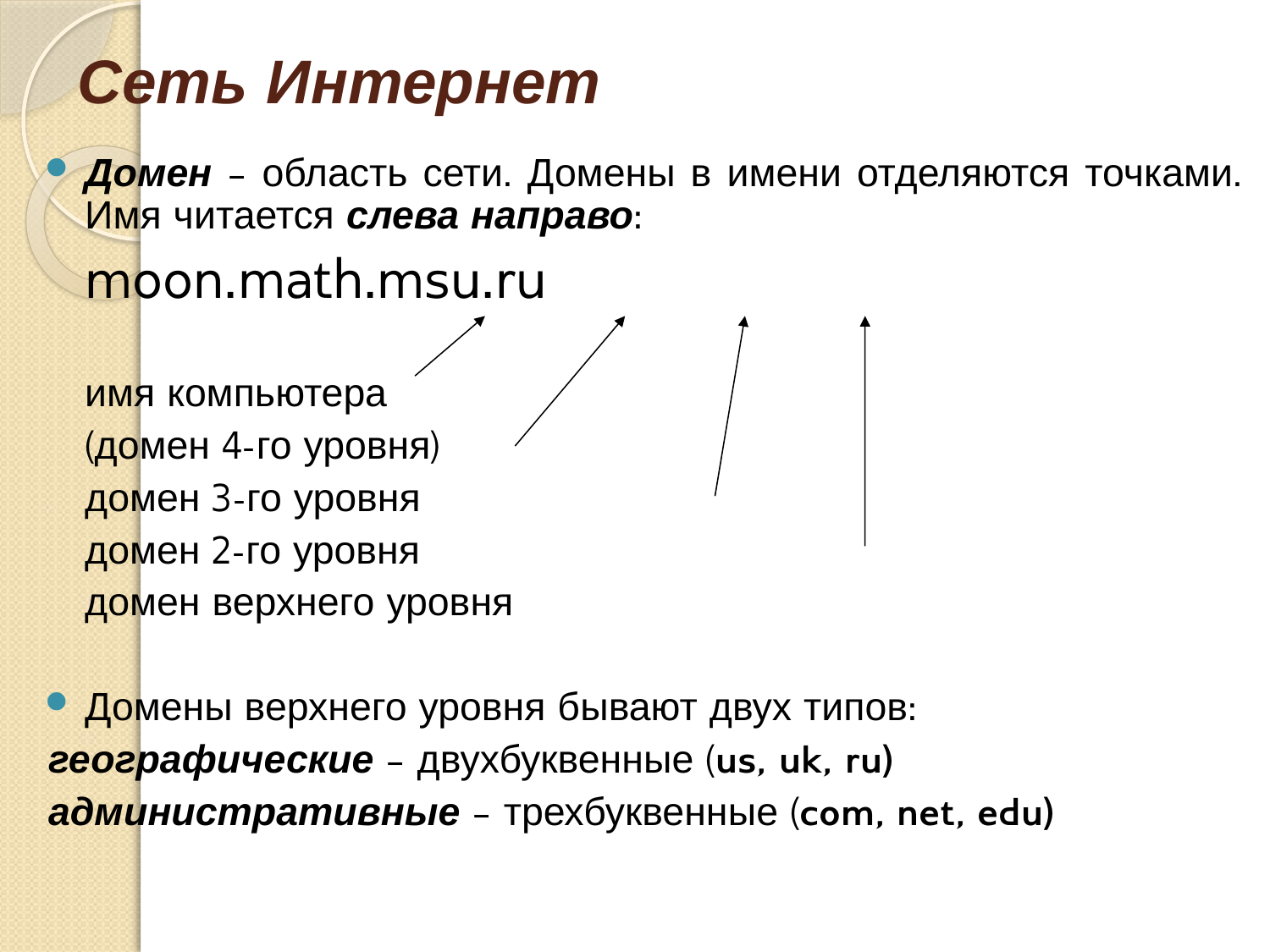

# Сеть Интернет
Домен – область сети. Домены в имени отделяются точками. Имя читается слева направо:
				moon.math.msu.ru

	имя компьютера
	(домен 4-го уровня)
			домен 3-го уровня
				домен 2-го уровня
					домен верхнего уровня

Домены верхнего уровня бывают двух типов:
географические – двухбуквенные (us, uk, ru)
административные – трехбуквенные (com, net, edu)